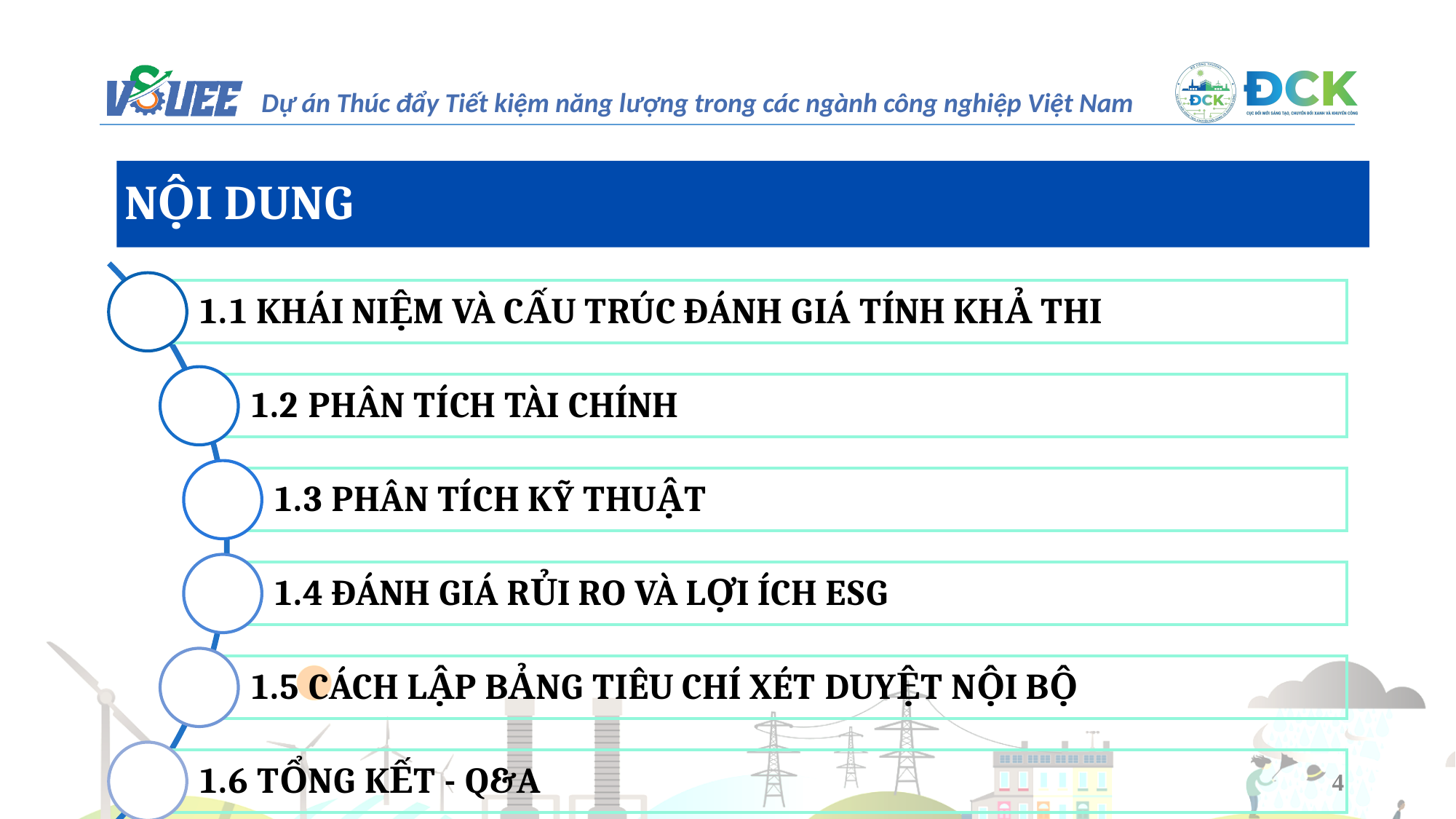

1.1 KHÁI NIỆM VÀ CẤU TRÚC ĐÁNH GIÁ TÍNH KHẢ THI

1.2 PHÂN TÍCH TÀI CHÍNH

1.3 PHÂN TÍCH KỸ THUẬT

1.4 ĐÁNH GIÁ RỦI RO VÀ LỢI ÍCH ESG

1.5 CÁCH LẬP BẢNG TIÊU CHÍ XÉT DUYỆT NỘI BỘ

1.6 TỔNG KẾT - Q&A
NỘI DUNG
4